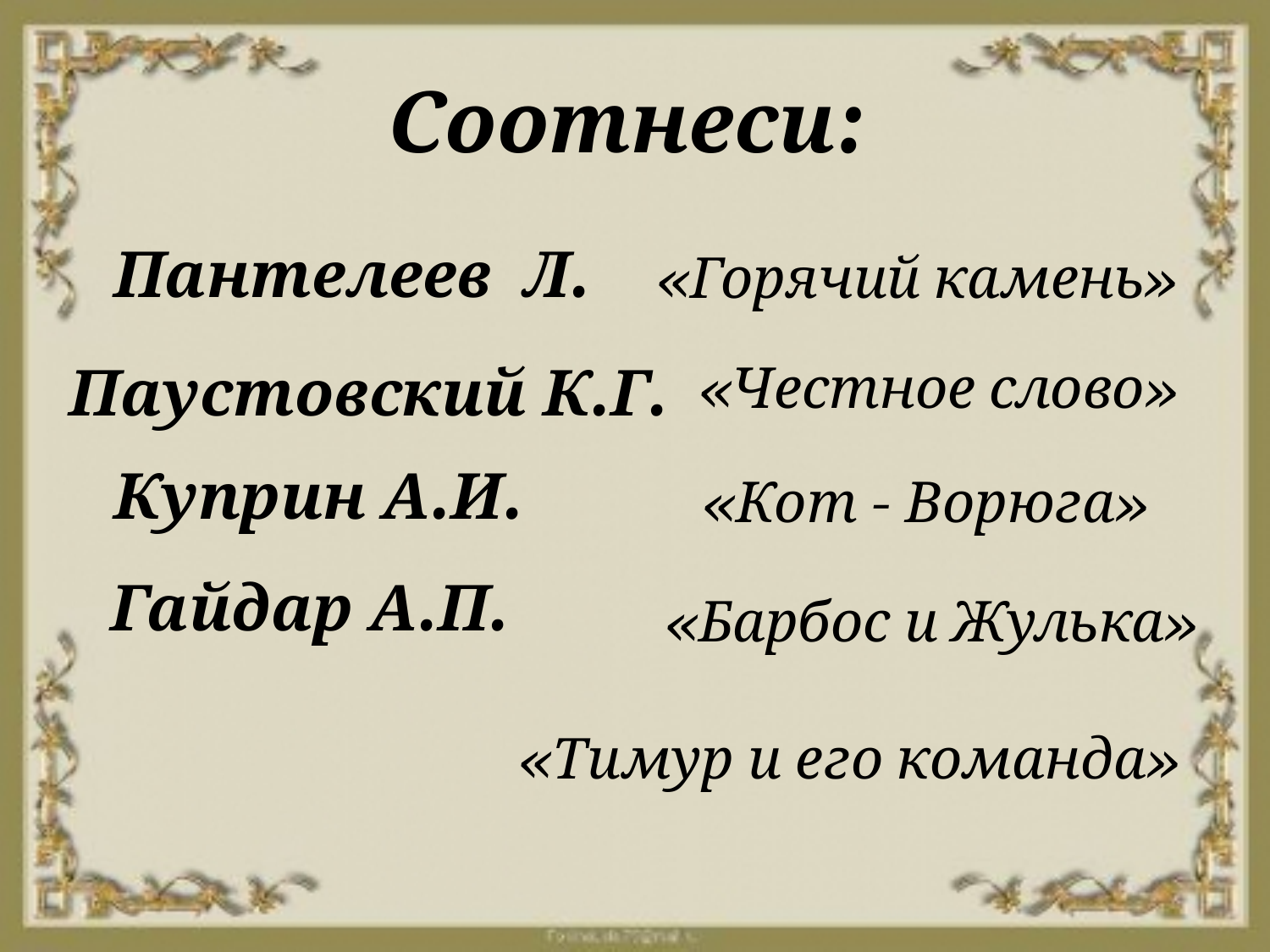

Соотнеси:
Пантелеев  Л.
«Горячий камень»
Паустовский К.Г.
«Честное слово»
Куприн А.И.
«Кот - Ворюга»
Гайдар А.П.
«Барбос и Жулька»
«Тимур и его команда»